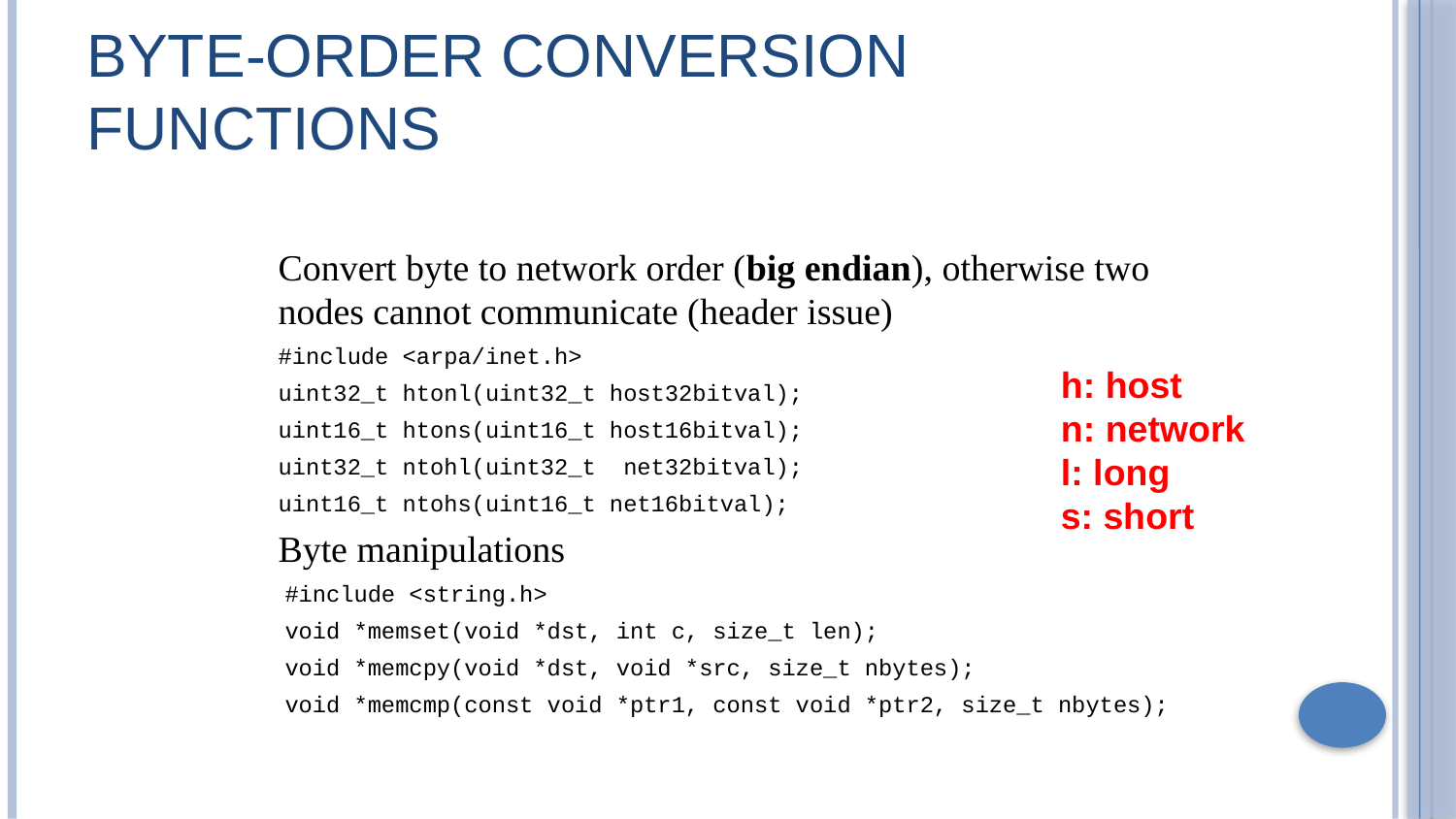

# Byte-order Conversion Functions
Convert byte to network order (big endian), otherwise two nodes cannot communicate (header issue)
#include <arpa/inet.h>
uint32_t htonl(uint32_t host32bitval);
uint16_t htons(uint16_t host16bitval);
uint32_t ntohl(uint32_t  net32bitval);
uint16_t ntohs(uint16_t net16bitval);
Byte manipulations
#include <string.h>
void *memset(void *dst, int c, size_t len);
void *memcpy(void *dst, void *src, size_t nbytes);
void *memcmp(const void *ptr1, const void *ptr2, size_t nbytes);

h: host
n: network
l: long
s: short